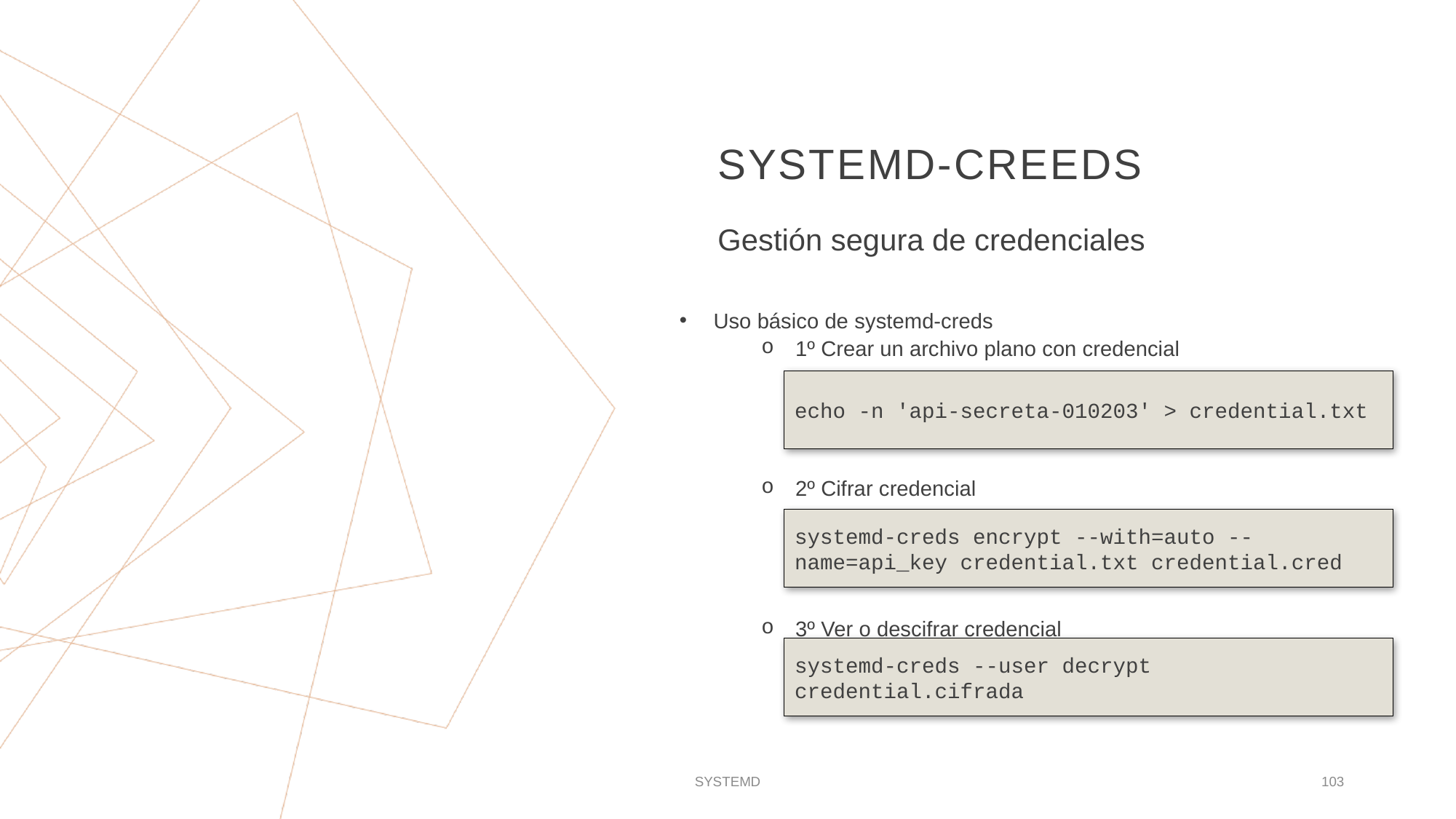

# Systemd-creeds
Gestión segura de credenciales

Uso básico de systemd-creds
1º Crear un archivo plano con credencial

2º Cifrar credencial

3º Ver o descifrar credencial

echo -n 'api-secreta-010203' > credential.txt
systemd-creds encrypt --with=auto --name=api_key credential.txt credential.cred
systemd-creds --user decrypt credential.cifrada
SYSTEMD
103